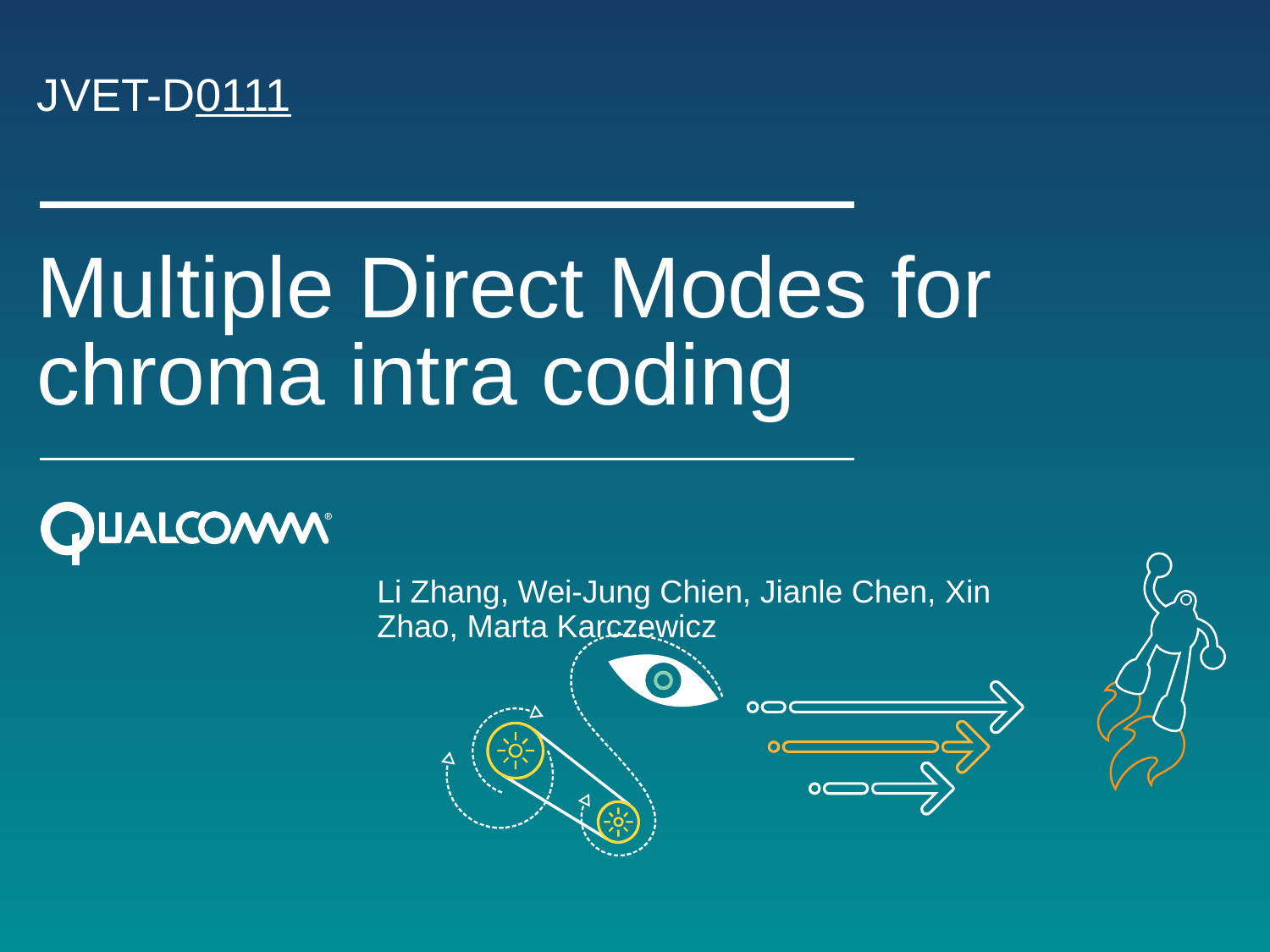

JVET-D0111
# Multiple Direct Modes for chroma intra coding
Li Zhang, Wei-Jung Chien, Jianle Chen, Xin Zhao, Marta Karczewicz